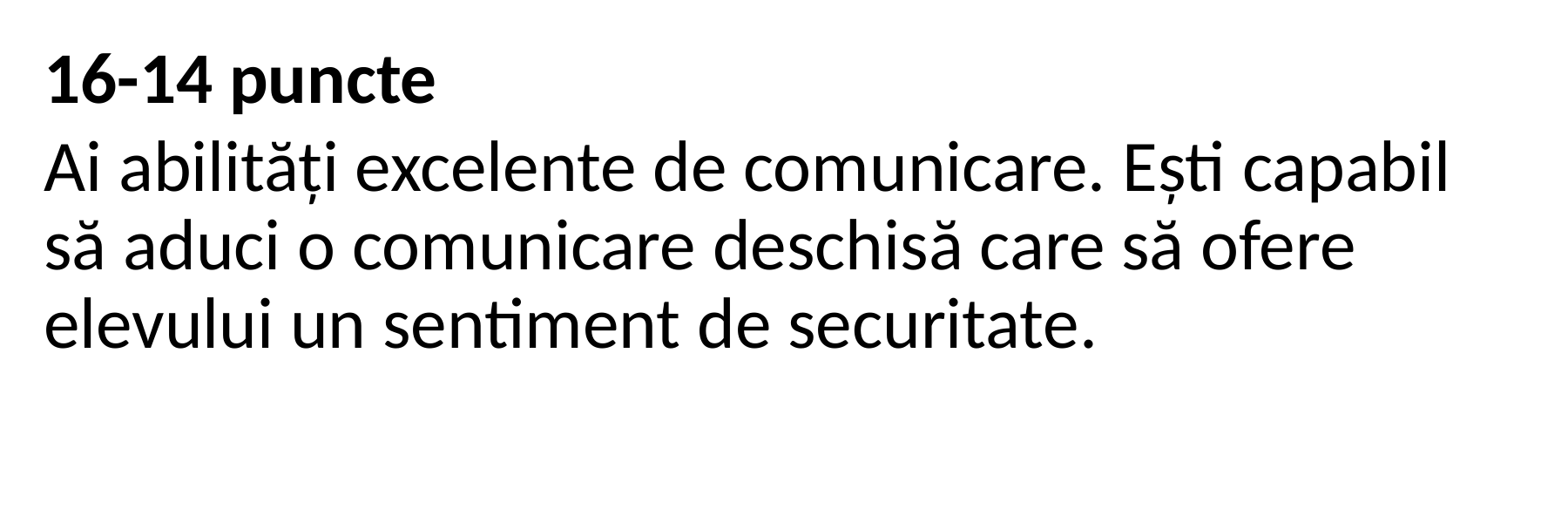

16-14 puncte
Ai abilități excelente de comunicare. Ești capabil să aduci o comunicare deschisă care să ofere elevului un sentiment de securitate.